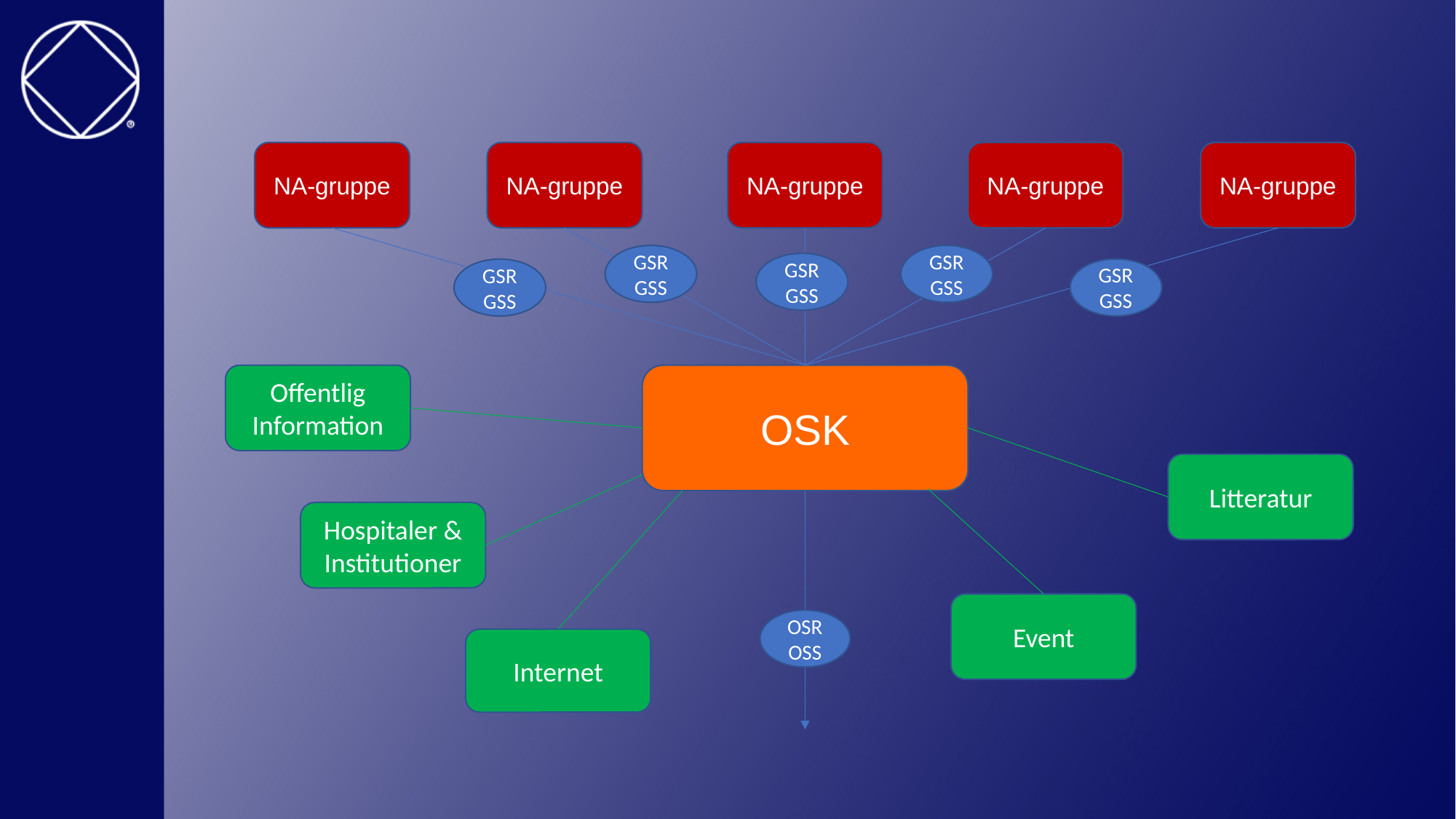

NA-gruppe
NA-gruppe
NA-gruppe
NA-gruppe
NA-gruppe
GSR
GSS
GSR
GSS
GSR
GSS
GSR
GSS
GSR
GSS
Offentlig
Information
OSK
Litteratur
Hospitaler & Institutioner
Event
OSR
OSS
Internet